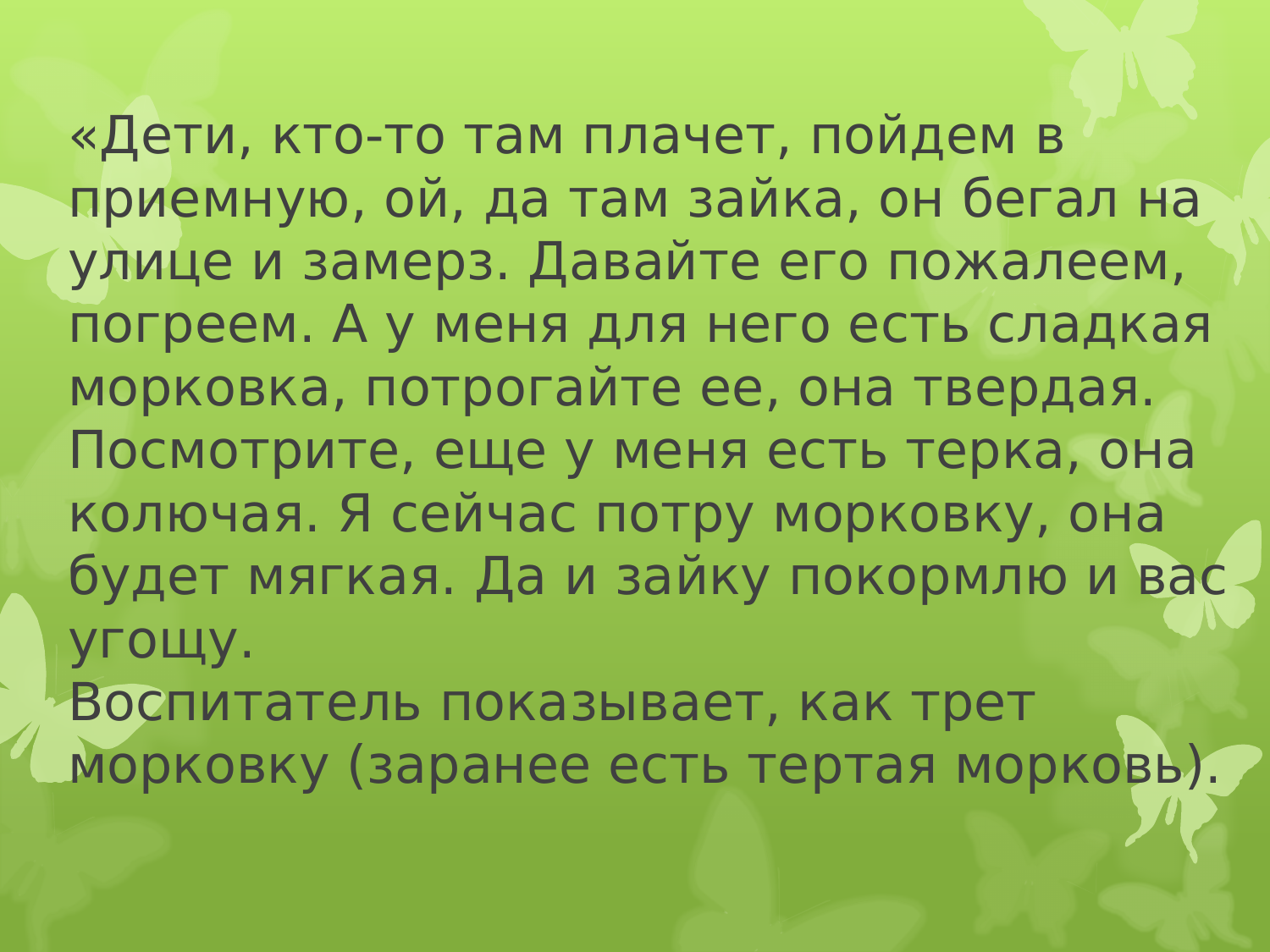

# «Дети, кто-то там плачет, пойдем в приемную, ой, да там зайка, он бегал на улице и замерз. Давайте его пожалеем, погреем. А у меня для него есть сладкая морковка, потрогайте ее, она твердая. Посмотрите, еще у меня есть терка, она колючая. Я сейчас потру морковку, она будет мягкая. Да и зайку покормлю и вас угощу. Воспитатель показывает, как трет морковку (заранее есть тертая морковь).